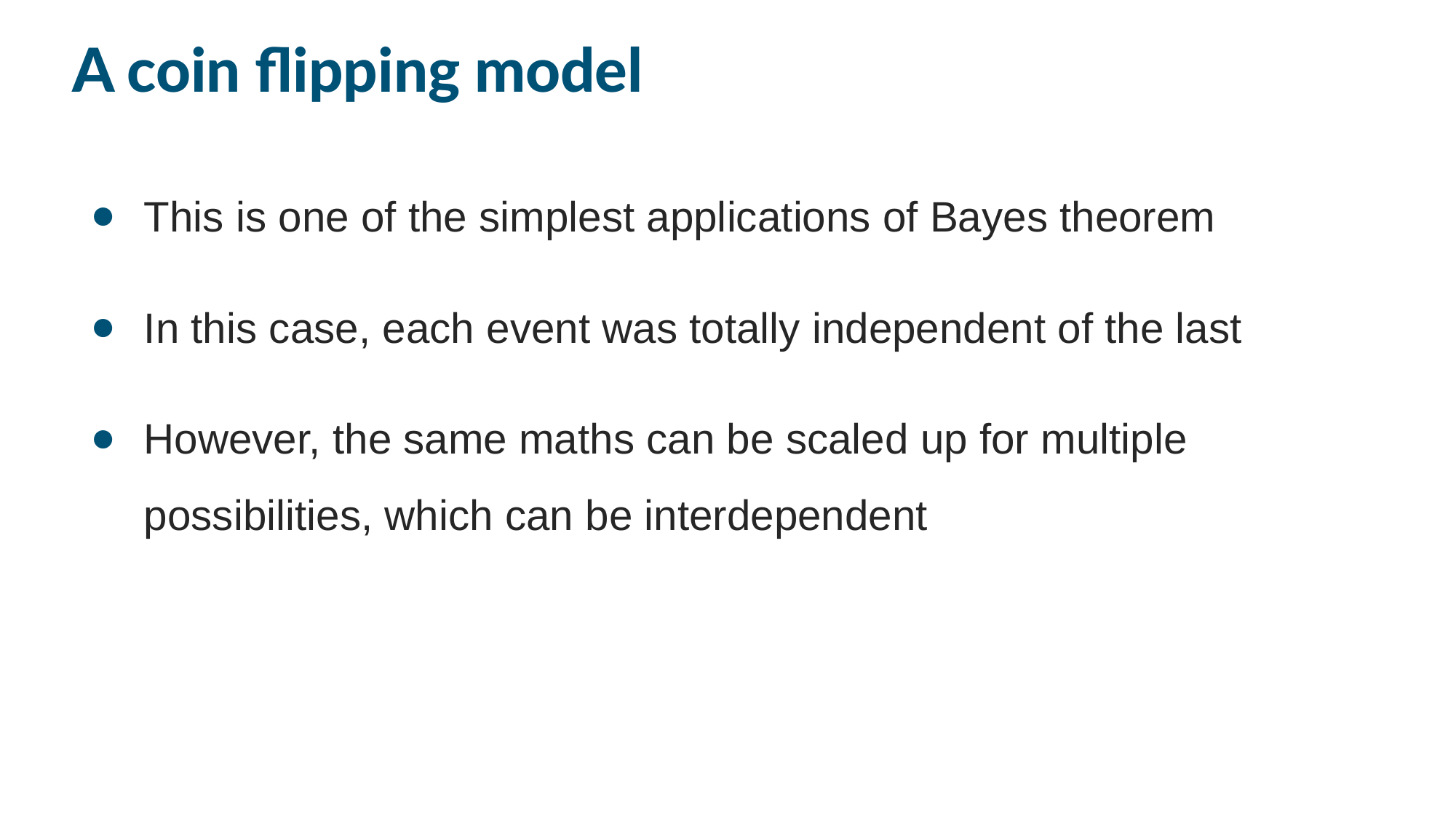

# A coin flipping model
This is one of the simplest applications of Bayes theorem
In this case, each event was totally independent of the last
However, the same maths can be scaled up for multiple possibilities, which can be interdependent